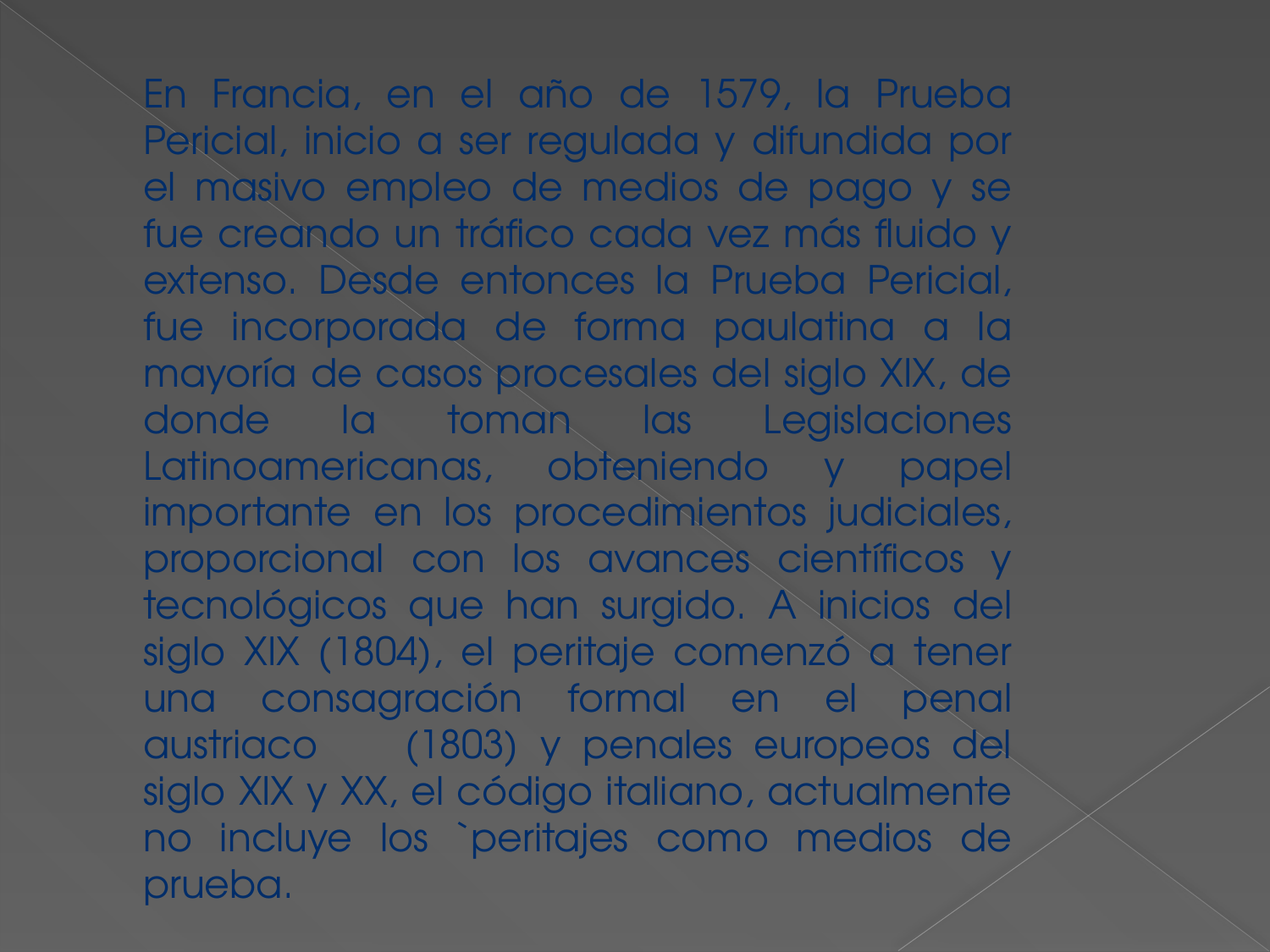

# En Francia, en el año de 1579, la Prueba Pericial, inicio a ser regulada y difundida por el masivo empleo de medios de pago y se fue creando un tráfico cada vez más fluido y extenso. Desde entonces la Prueba Pericial, fue incorporada de forma paulatina a la mayoría de casos procesales del siglo XIX, de donde la toman las Legislaciones Latinoamericanas, obteniendo y papel importante en los procedimientos judiciales, proporcional con los avances científicos y tecnológicos que han surgido. A inicios del siglo XIX (1804), el peritaje comenzó a tener una consagración formal en el penal austriaco    (1803) y penales europeos del siglo XIX y XX, el código italiano, actualmente no incluye los `peritajes como medios de prueba.